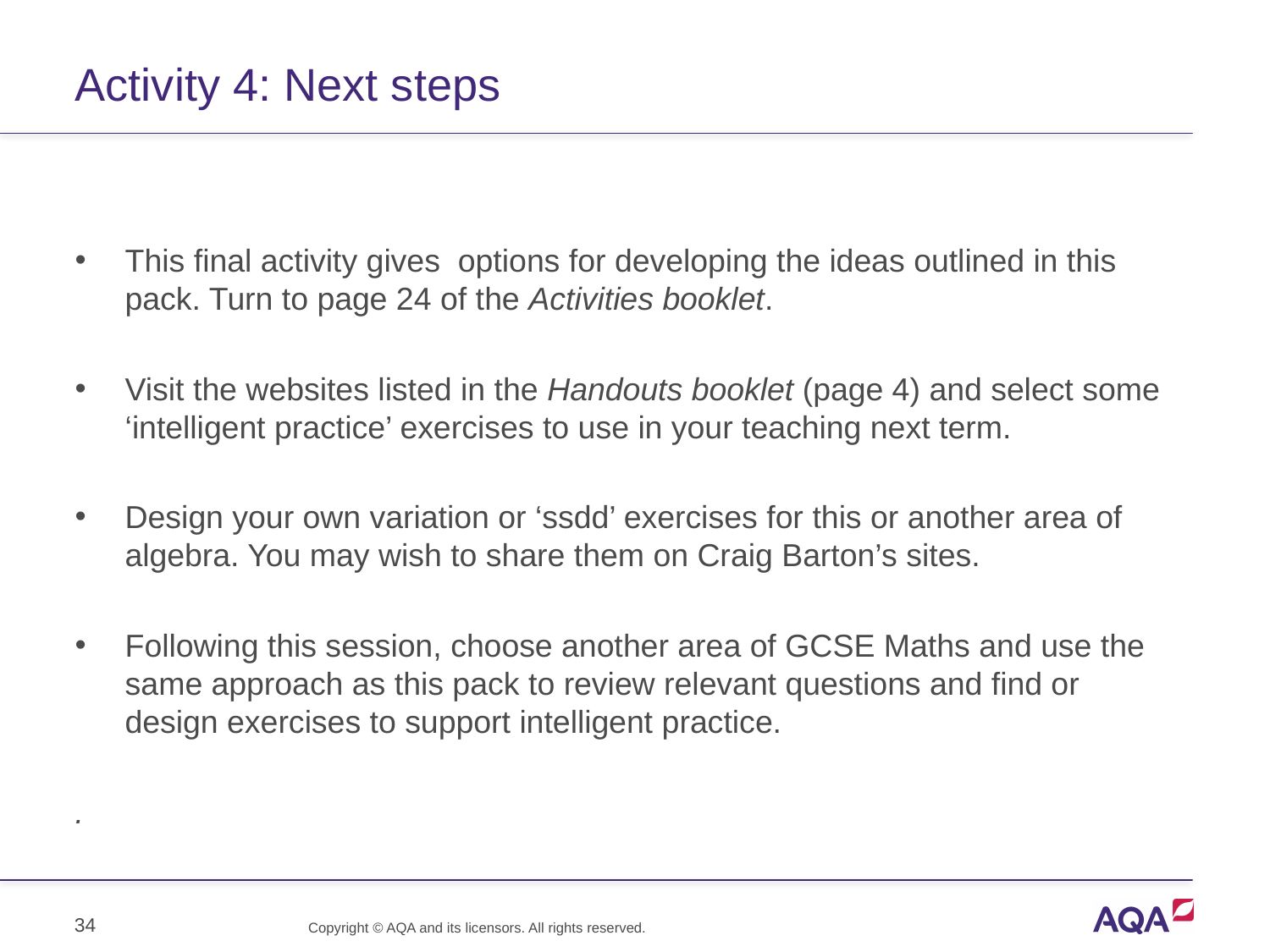

# Activity 4: Next steps
This final activity gives  options for developing the ideas outlined in this pack. Turn to page 24 of the Activities booklet.

Visit the websites listed in the Handouts booklet (page 4) and select some ‘intelligent practice’ exercises to use in your teaching next term.

Design your own variation or ‘ssdd’ exercises for this or another area of algebra. You may wish to share them on Craig Barton’s sites.

Following this session, choose another area of GCSE Maths and use the same approach as this pack to review relevant questions and find or design exercises to support intelligent practice.

.

34
Copyright © AQA and its licensors. All rights reserved.